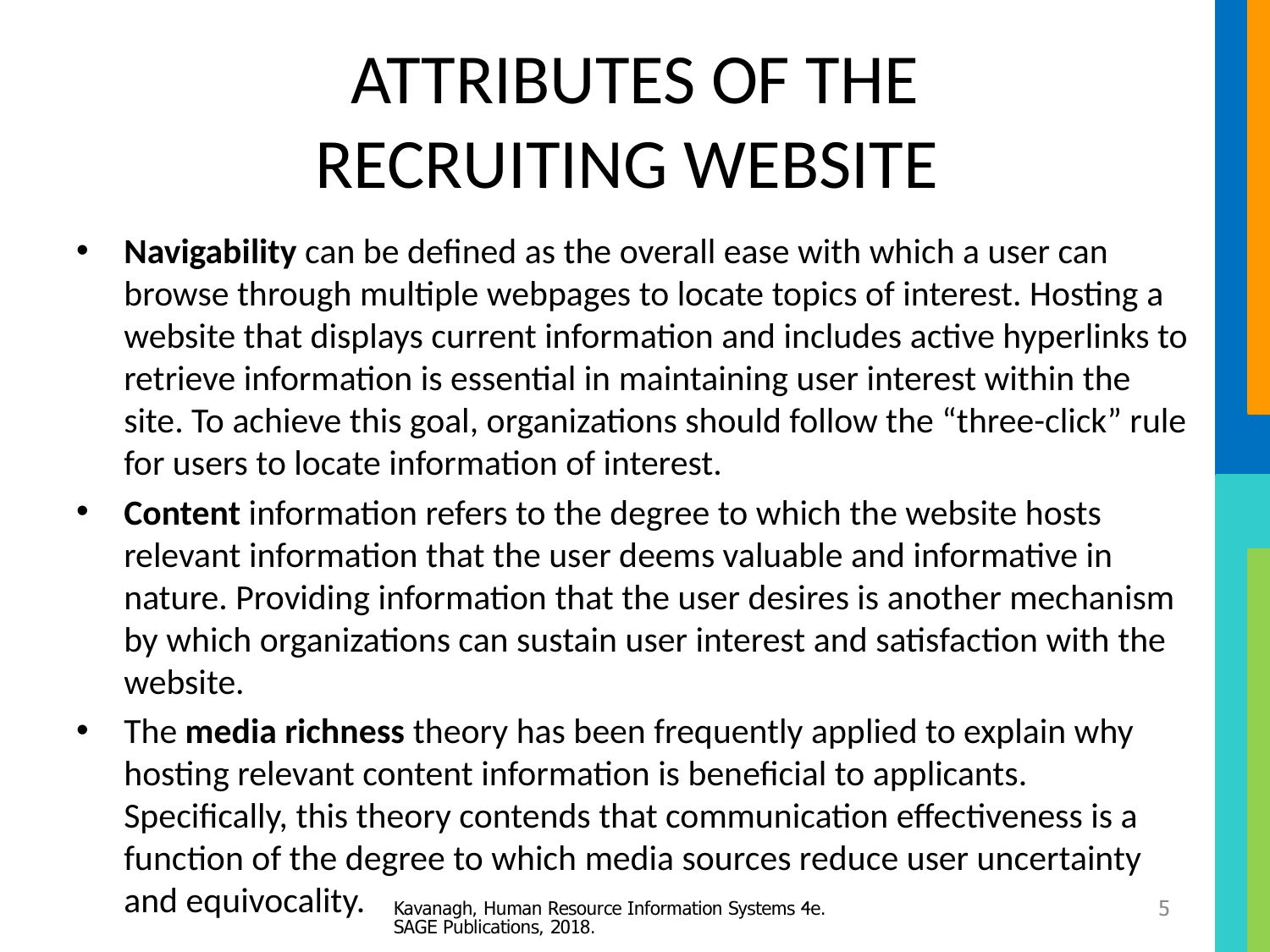

# ATTRIBUTES OF THE RECRUITING WEBSITE
Navigability can be defined as the overall ease with which a user can browse through multiple webpages to locate topics of interest. Hosting a website that displays current information and includes active hyperlinks to retrieve information is essential in maintaining user interest within the site. To achieve this goal, organizations should follow the “three-click” rule for users to locate information of interest.
Content information refers to the degree to which the website hosts relevant information that the user deems valuable and informative in nature. Providing information that the user desires is another mechanism by which organizations can sustain user interest and satisfaction with the website.
The media richness theory has been frequently applied to explain why hosting relevant content information is beneficial to applicants. Specifically, this theory contends that communication effectiveness is a function of the degree to which media sources reduce user uncertainty and equivocality.
Kavanagh, Human Resource Information Systems 4e. SAGE Publications, 2018.
5